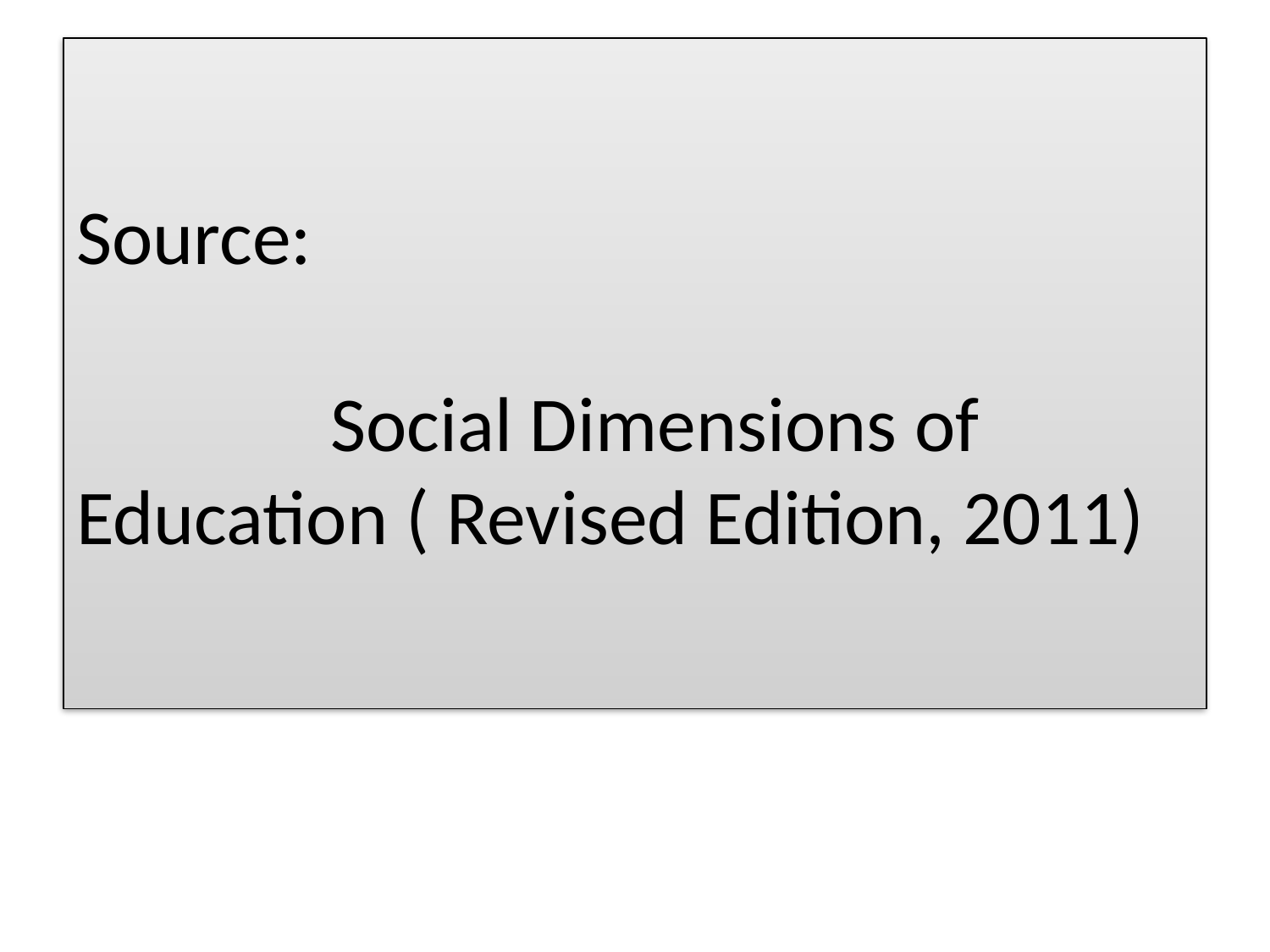

# Source: Social Dimensions of Education ( Revised Edition, 2011)